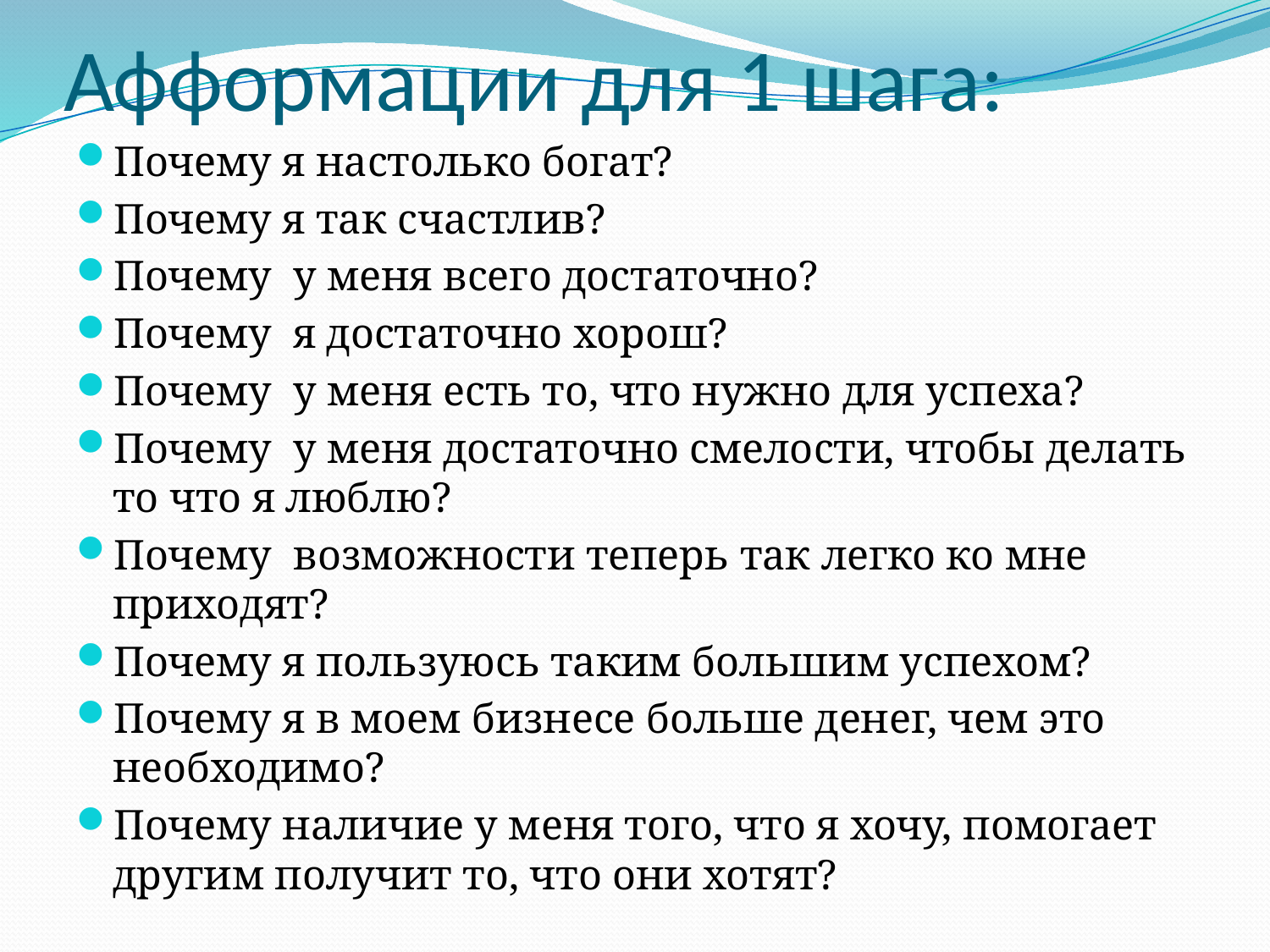

# Афформации для 1 шага:
Почему я настолько богат?
Почему я так счастлив?
Почему  у меня всего достаточно?
Почему  я достаточно хорош?
Почему  у меня есть то, что нужно для успеха?
Почему  у меня достаточно смелости, чтобы делать то что я люблю?
Почему  возможности теперь так легко ко мне приходят?
Почему я пользуюсь таким большим успехом?
Почему я в моем бизнесе больше денег, чем это необходимо?
Почему наличие у меня того, что я хочу, помогает другим получит то, что они хотят?